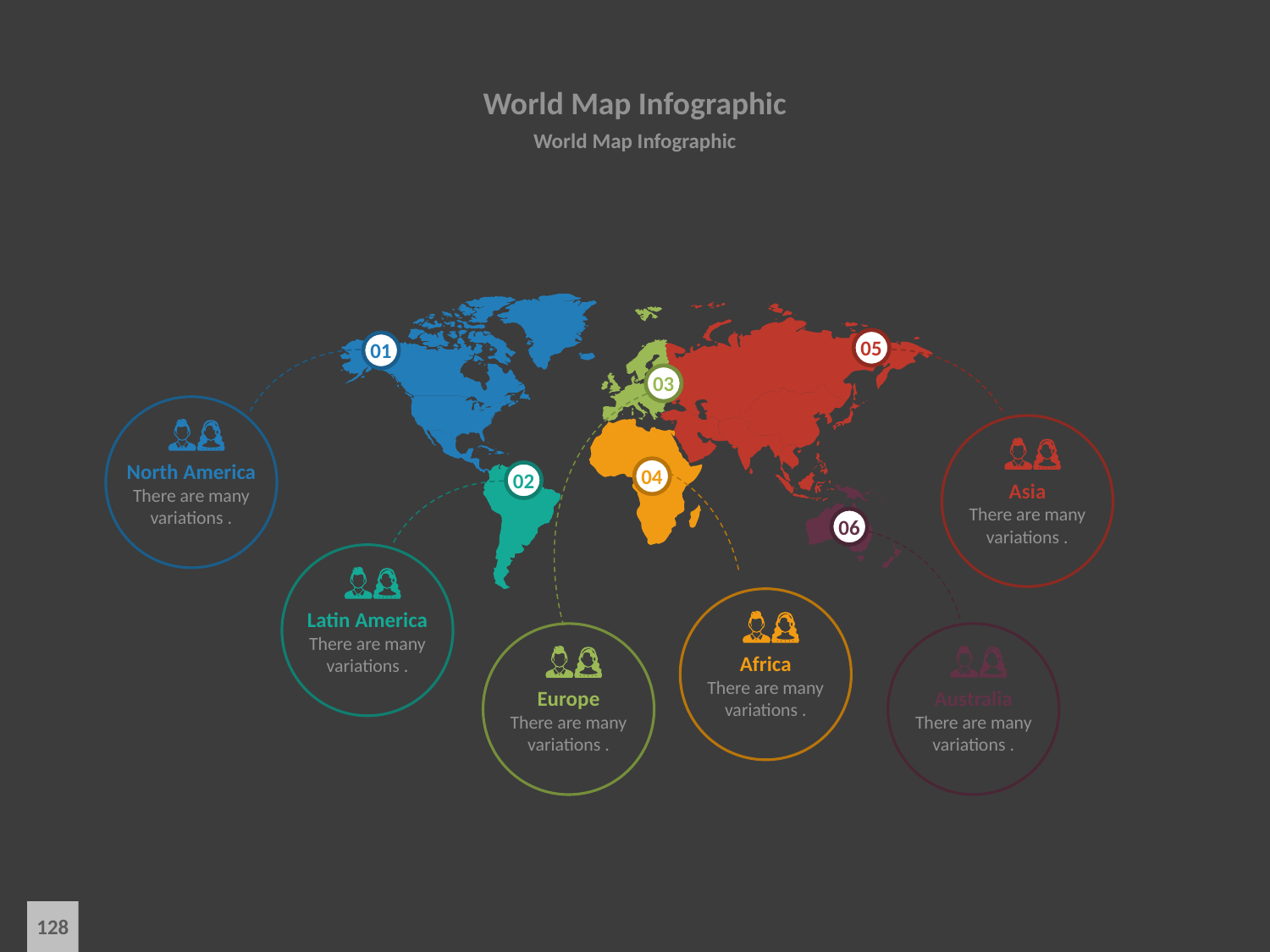

# World Map Infographic
World Map Infographic

05

01

03

North America
There are many variations .

Asia
There are many variations .

04

02

06

Latin America
There are many variations .

Africa
There are many variations .

Australia
There are many variations .

Europe
There are many variations .